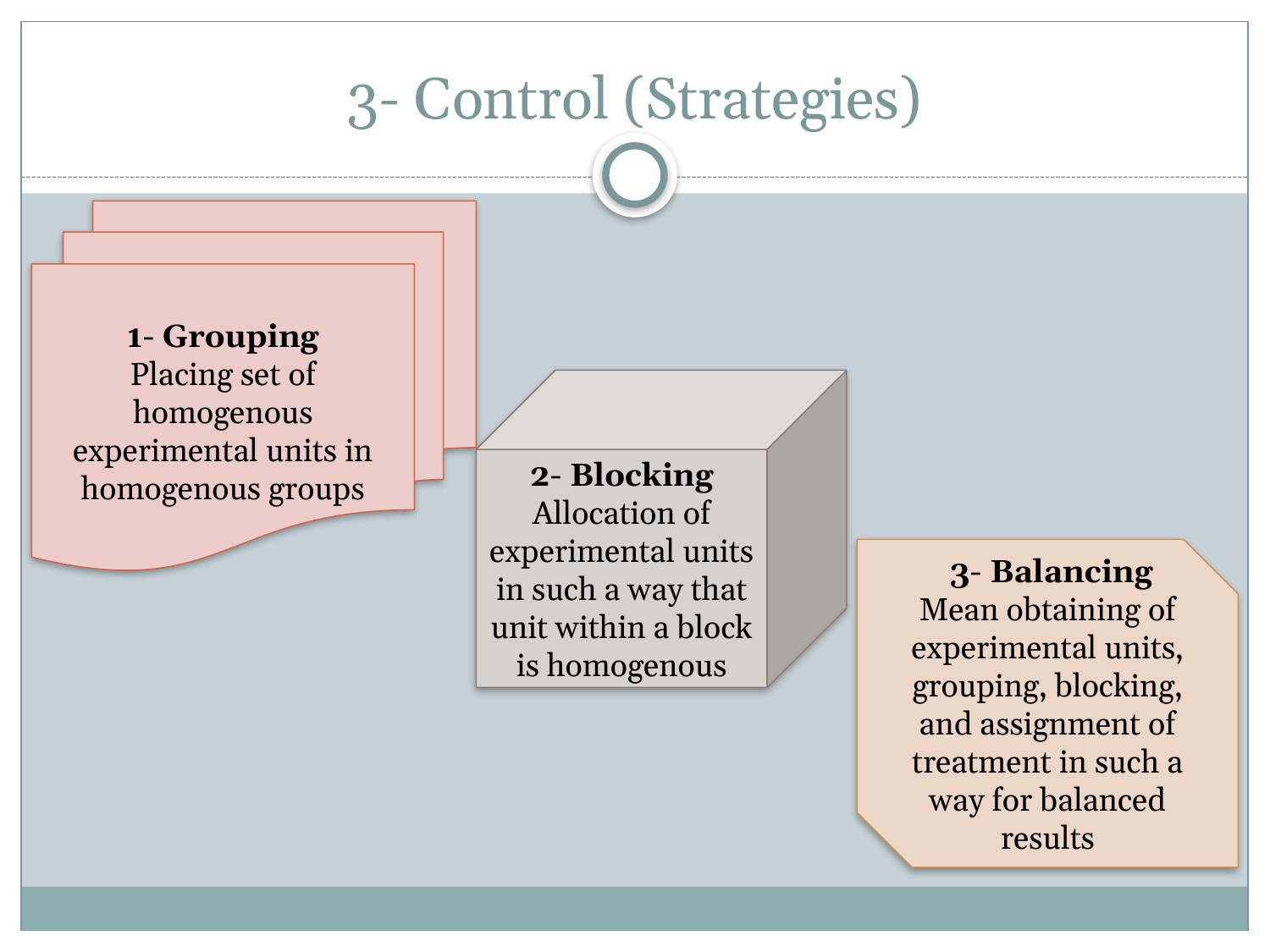

# 3- Control (Strategies)
1- Grouping
Placing set of homogenous experimental units in homogenous groups

2- Blocking
Allocation of experimental units in such a way that unit within a block is homogenous
 3- Balancing
Mean obtaining of experimental units, grouping, blocking, and assignment of treatment in such a way for balanced results